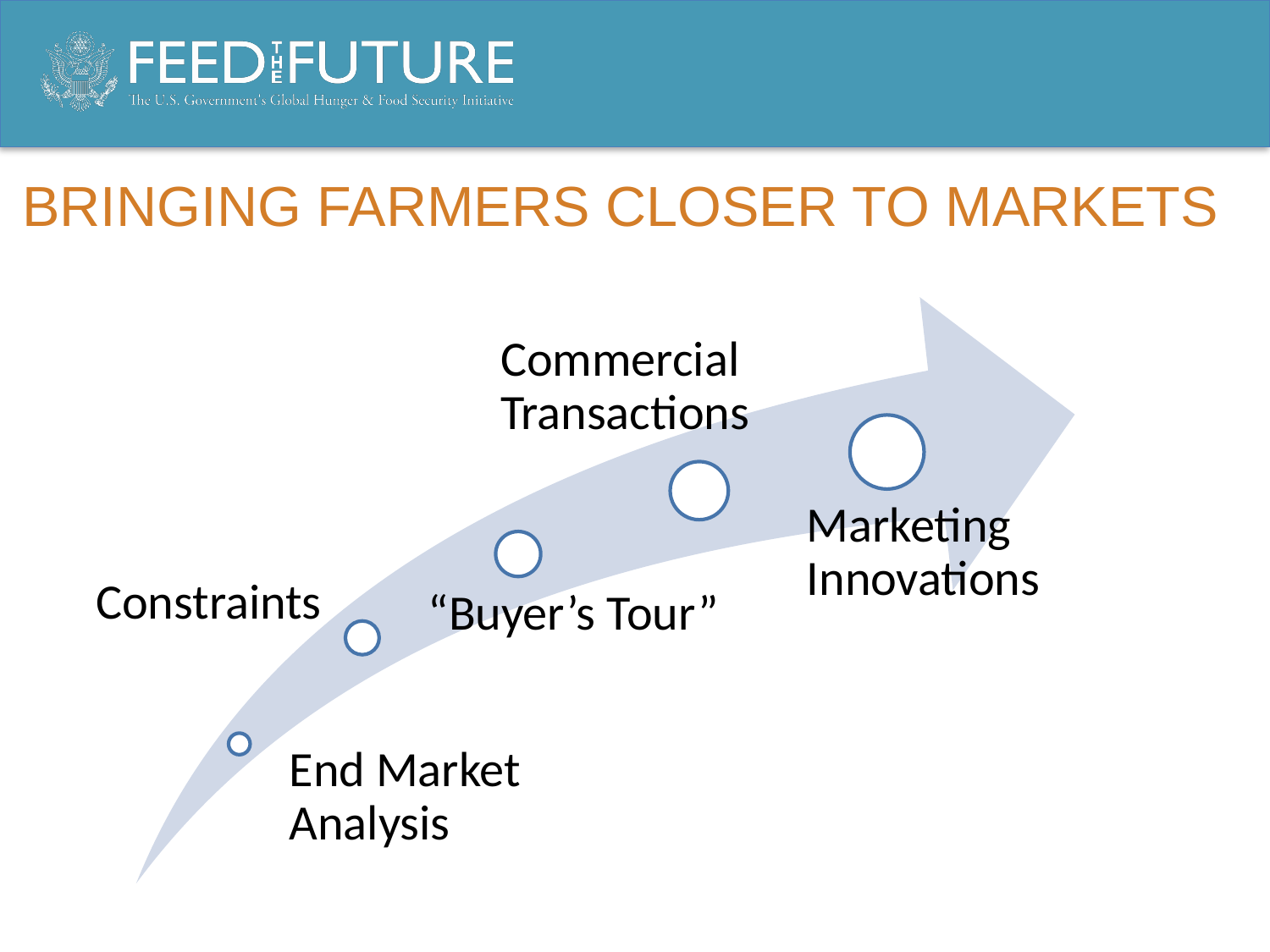

# Bringing Farmers closer to markets
End Market Analysis
Constraints
“Buyer’s Tour”
Commercial Transactions
Marketing Innovations